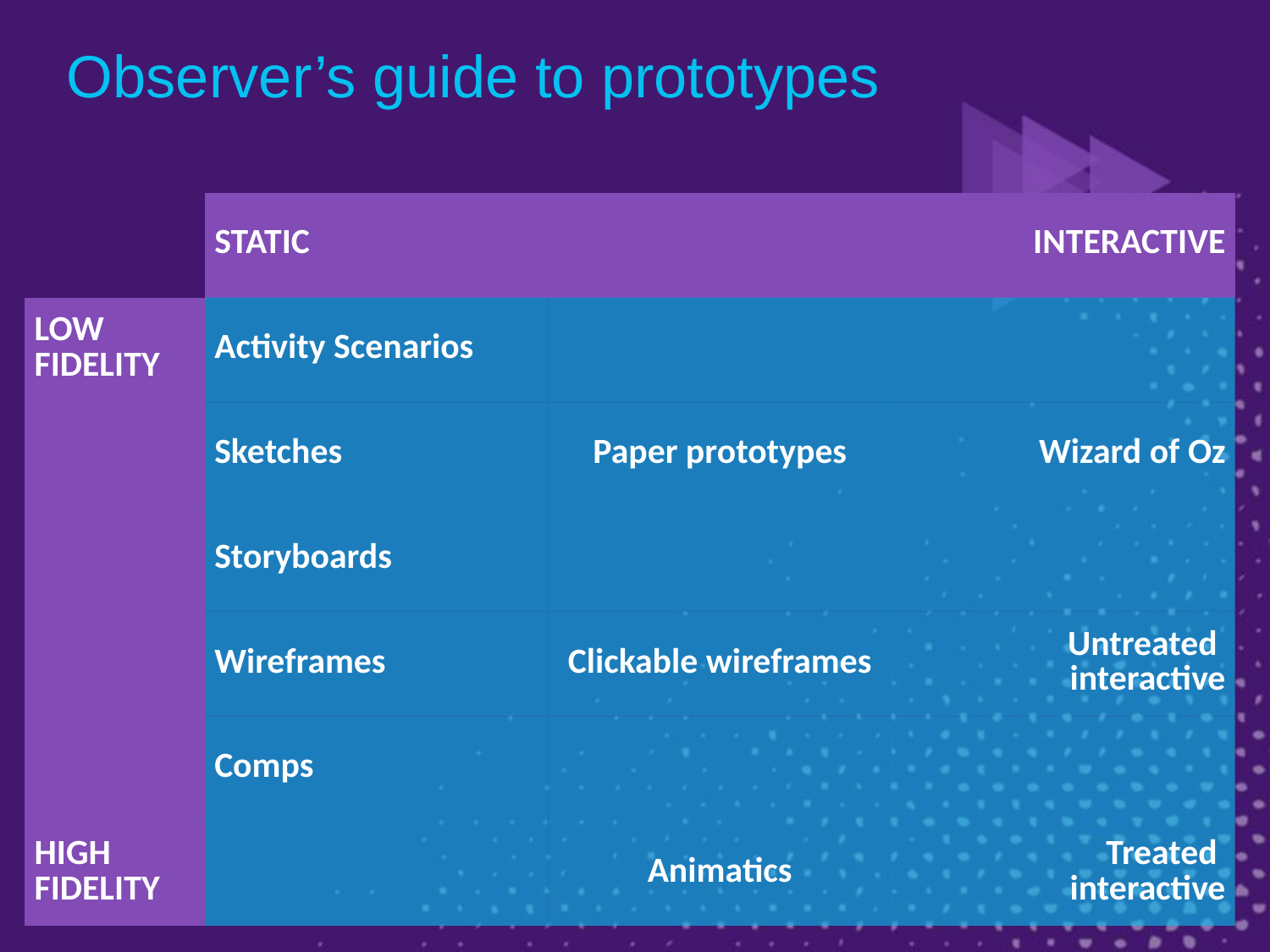

# Observer’s guide to prototypes
|  | STATIC |  | INTERACTIVE |
| --- | --- | --- | --- |
| LOW FIDELITY | Activity Scenarios |  |  |
|  | Sketches | Paper prototypes | Wizard of Oz |
|  | Storyboards |  |  |
|  | Wireframes | Clickable wireframes | Untreated interactive |
|  | Comps |  |  |
| HIGH FIDELITY |  | Animatics | Treated interactive |